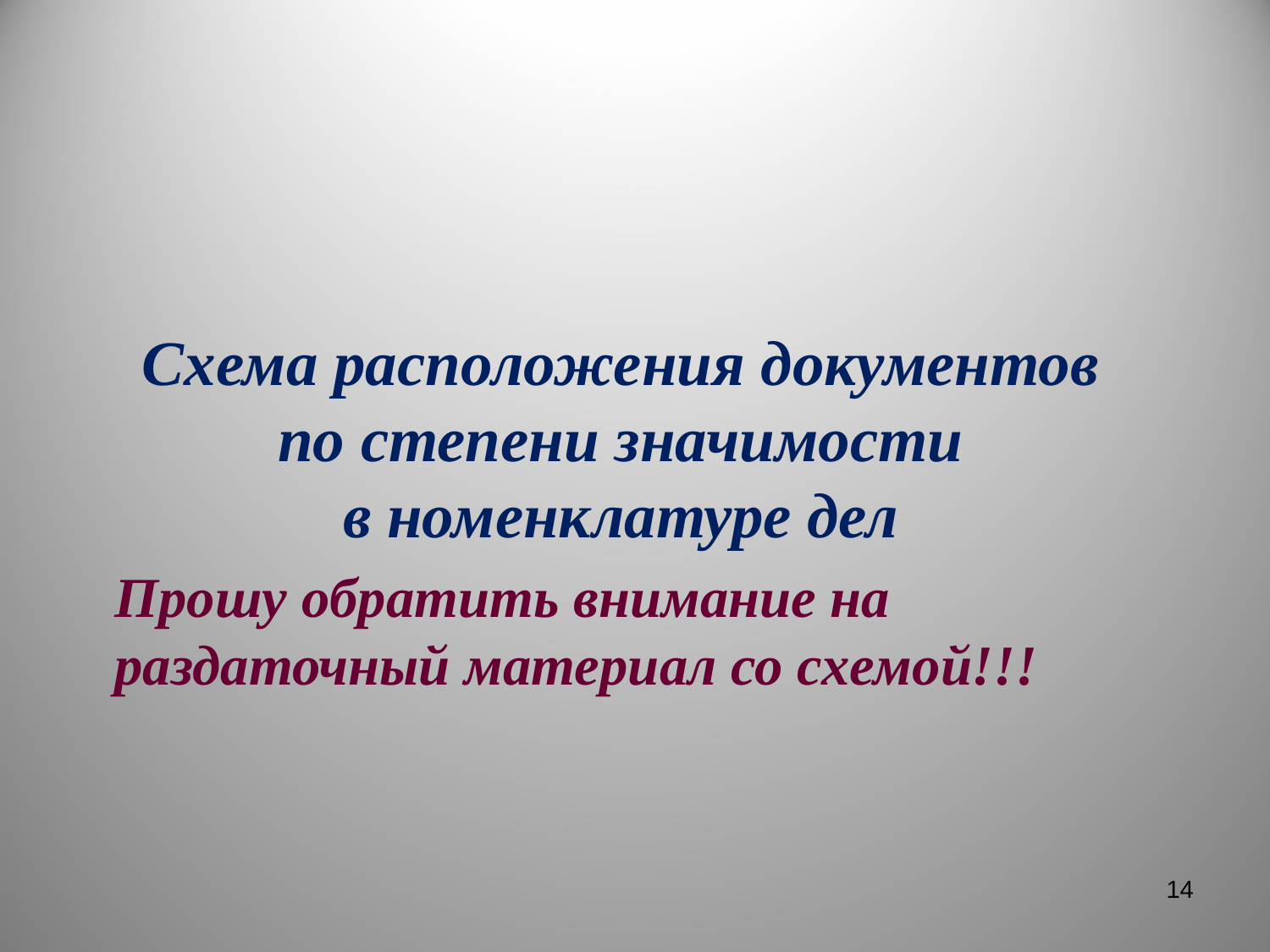

Схема расположения документов
по степени значимости
в номенклатуре дел
Прошу обратить внимание на раздаточный материал со схемой!!!
14